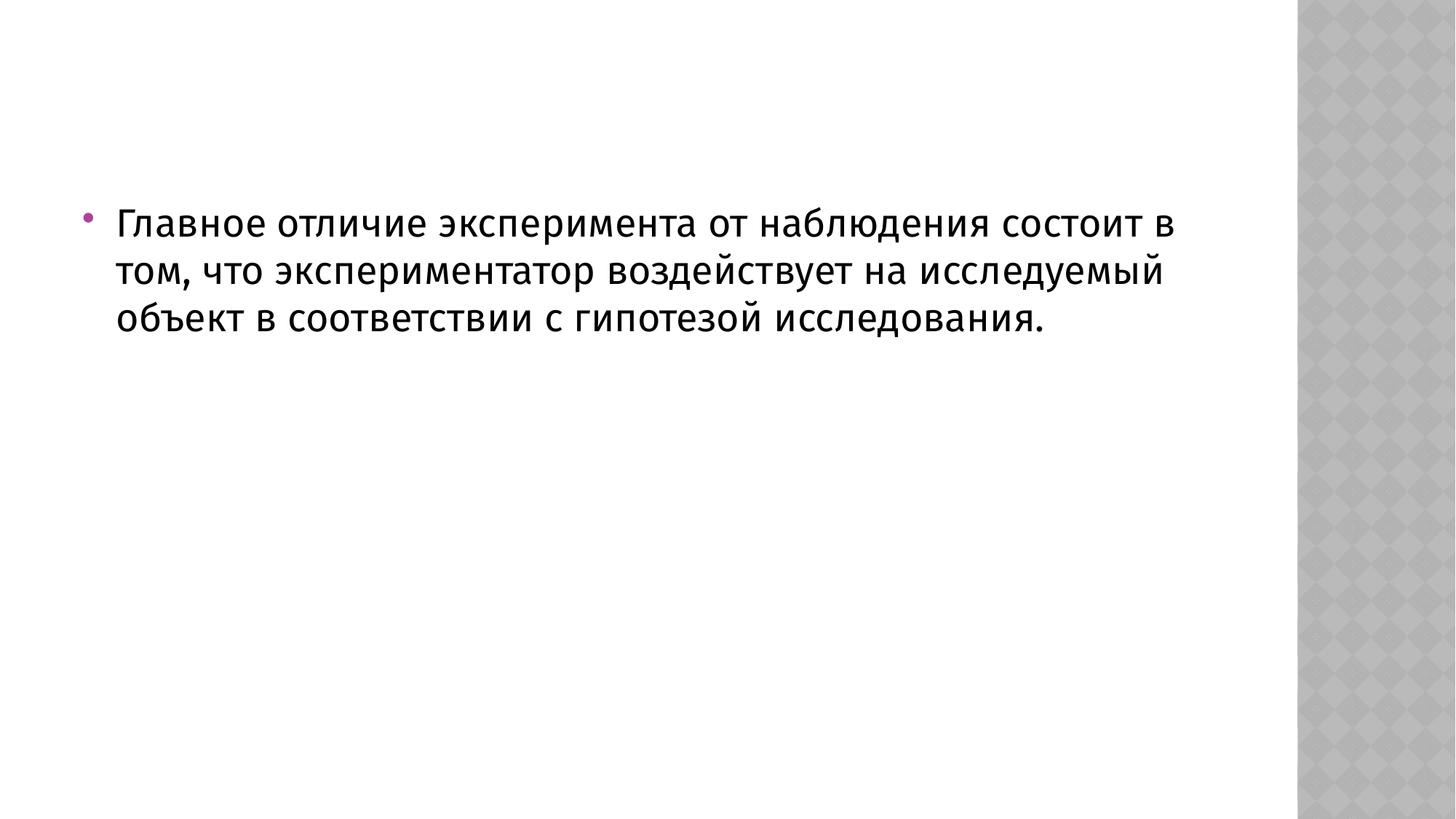

#
Главное отличие эксперимента от наблюдения состоит в том, что экспериментатор воздействует на исследуемый объект в соответствии с гипотезой исследования.